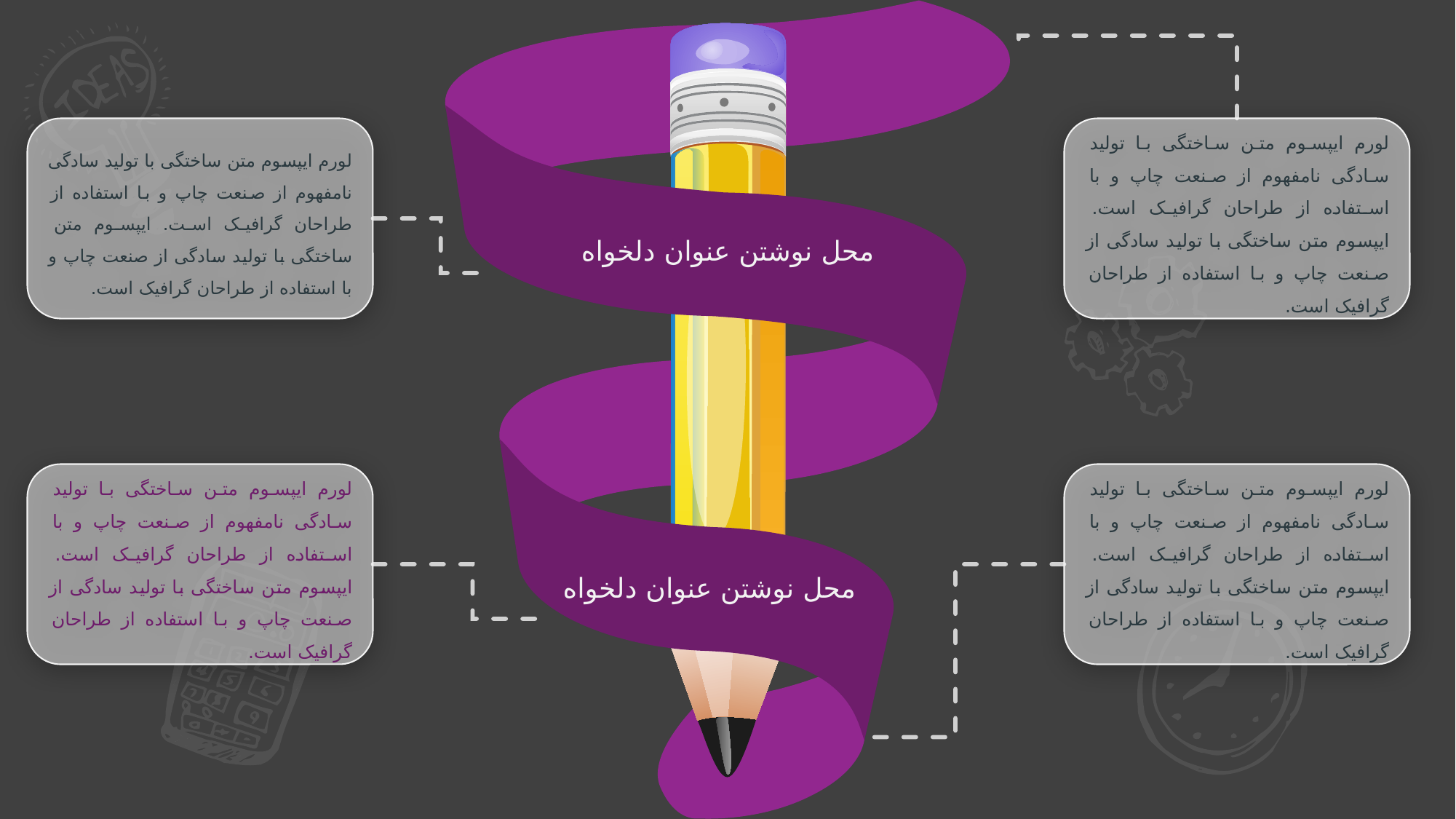

لورم ایپسوم متن ساختگی با تولید سادگی نامفهوم از صنعت چاپ و با استفاده از طراحان گرافیک است. ایپسوم متن ساختگی با تولید سادگی از صنعت چاپ و با استفاده از طراحان گرافیک است.
لورم ایپسوم متن ساختگی با تولید سادگی نامفهوم از صنعت چاپ و با استفاده از طراحان گرافیک است. ایپسوم متن ساختگی با تولید سادگی از صنعت چاپ و با استفاده از طراحان گرافیک است.
محل نوشتن عنوان دلخواه

لورم ایپسوم متن ساختگی با تولید سادگی نامفهوم از صنعت چاپ و با استفاده از طراحان گرافیک است. ایپسوم متن ساختگی با تولید سادگی از صنعت چاپ و با استفاده از طراحان گرافیک است.
لورم ایپسوم متن ساختگی با تولید سادگی نامفهوم از صنعت چاپ و با استفاده از طراحان گرافیک است. ایپسوم متن ساختگی با تولید سادگی از صنعت چاپ و با استفاده از طراحان گرافیک است.
محل نوشتن عنوان دلخواه